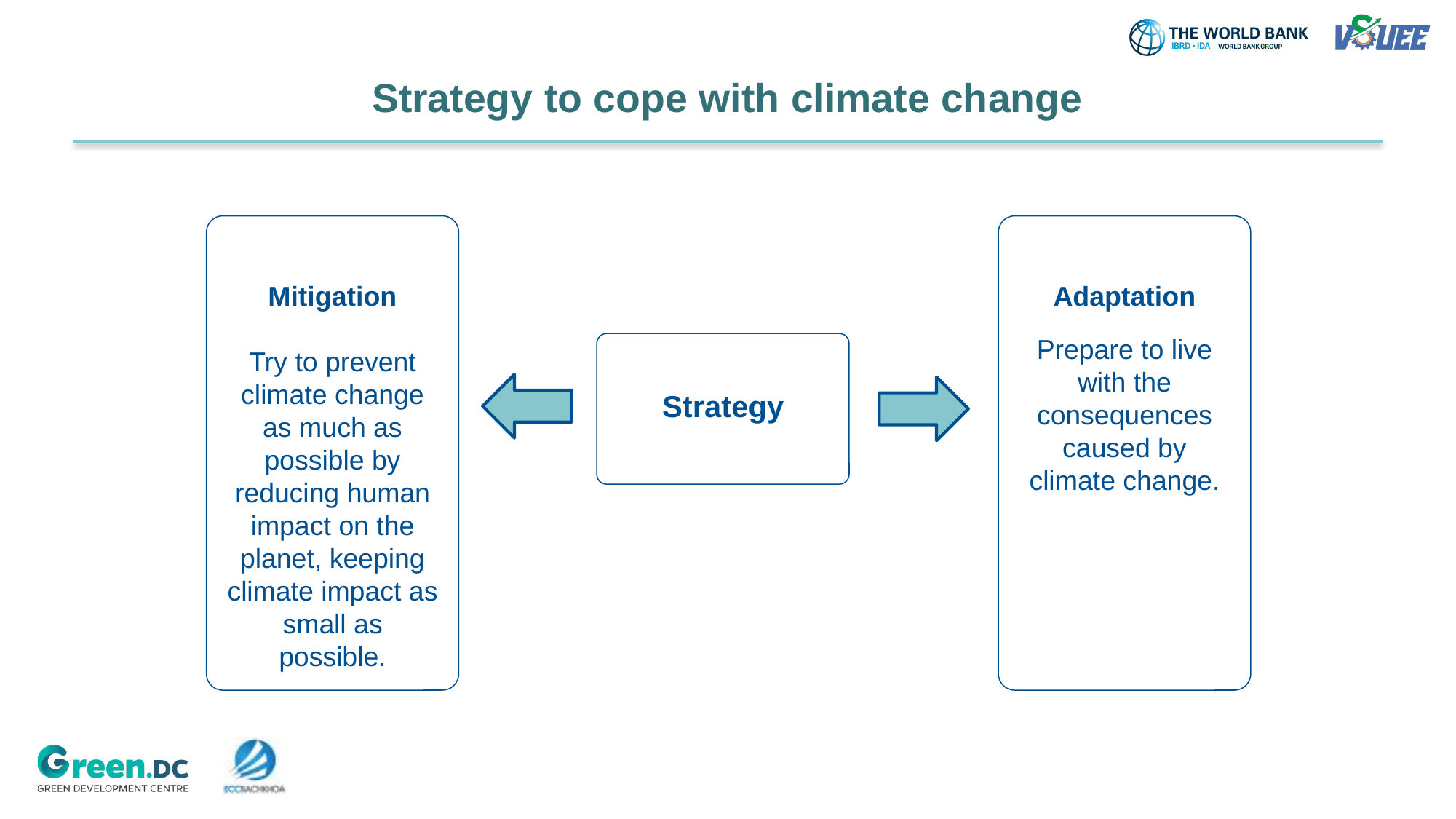

Strategy to cope with climate change

Mitigation

Try to prevent climate change as much as possible by reducing human impact on the planet, keeping climate impact as small as possible.
Adaptation
Prepare to live with the consequences caused by climate change.

Strategy